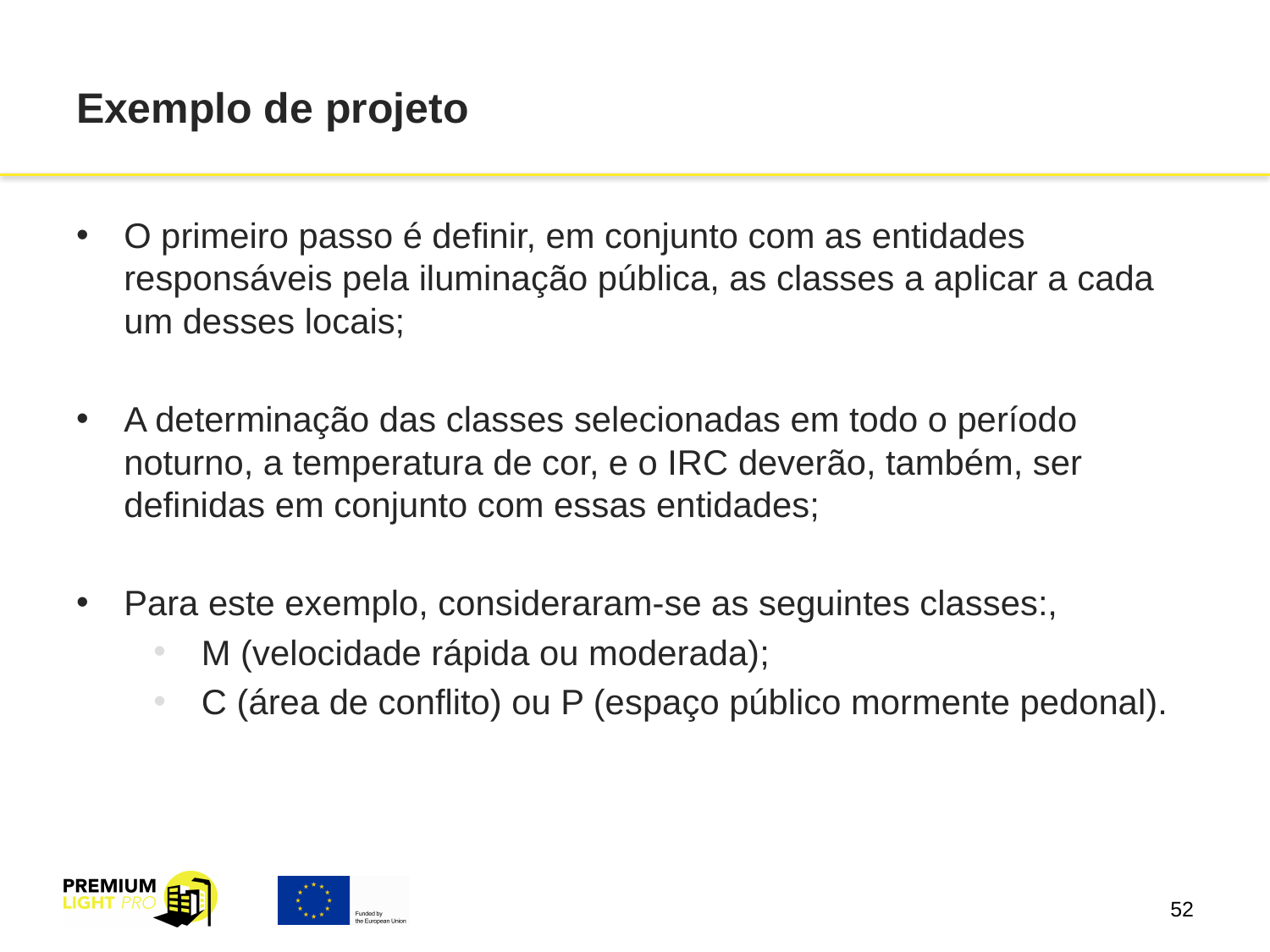

# Exemplo de projeto
O primeiro passo é definir, em conjunto com as entidades responsáveis pela iluminação pública, as classes a aplicar a cada um desses locais;

A determinação das classes selecionadas em todo o período noturno, a temperatura de cor, e o IRC deverão, também, ser definidas em conjunto com essas entidades;

Para este exemplo, consideraram-se as seguintes classes:,
M (velocidade rápida ou moderada);
C (área de conflito) ou P (espaço público mormente pedonal).